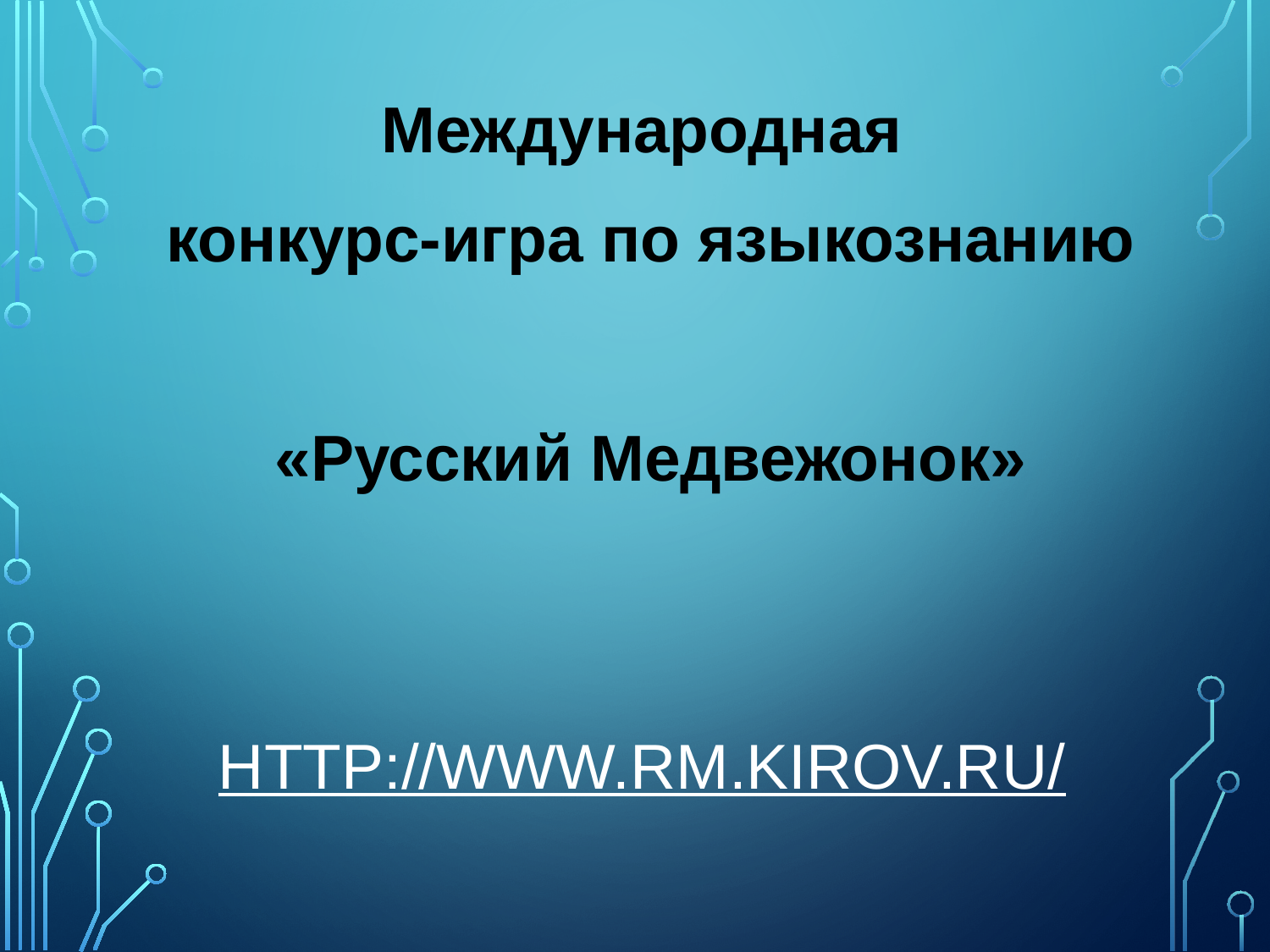

Международная
конкурс-игра по языкознанию

«Русский Медвежонок»
# http://www.rm.kirov.ru/